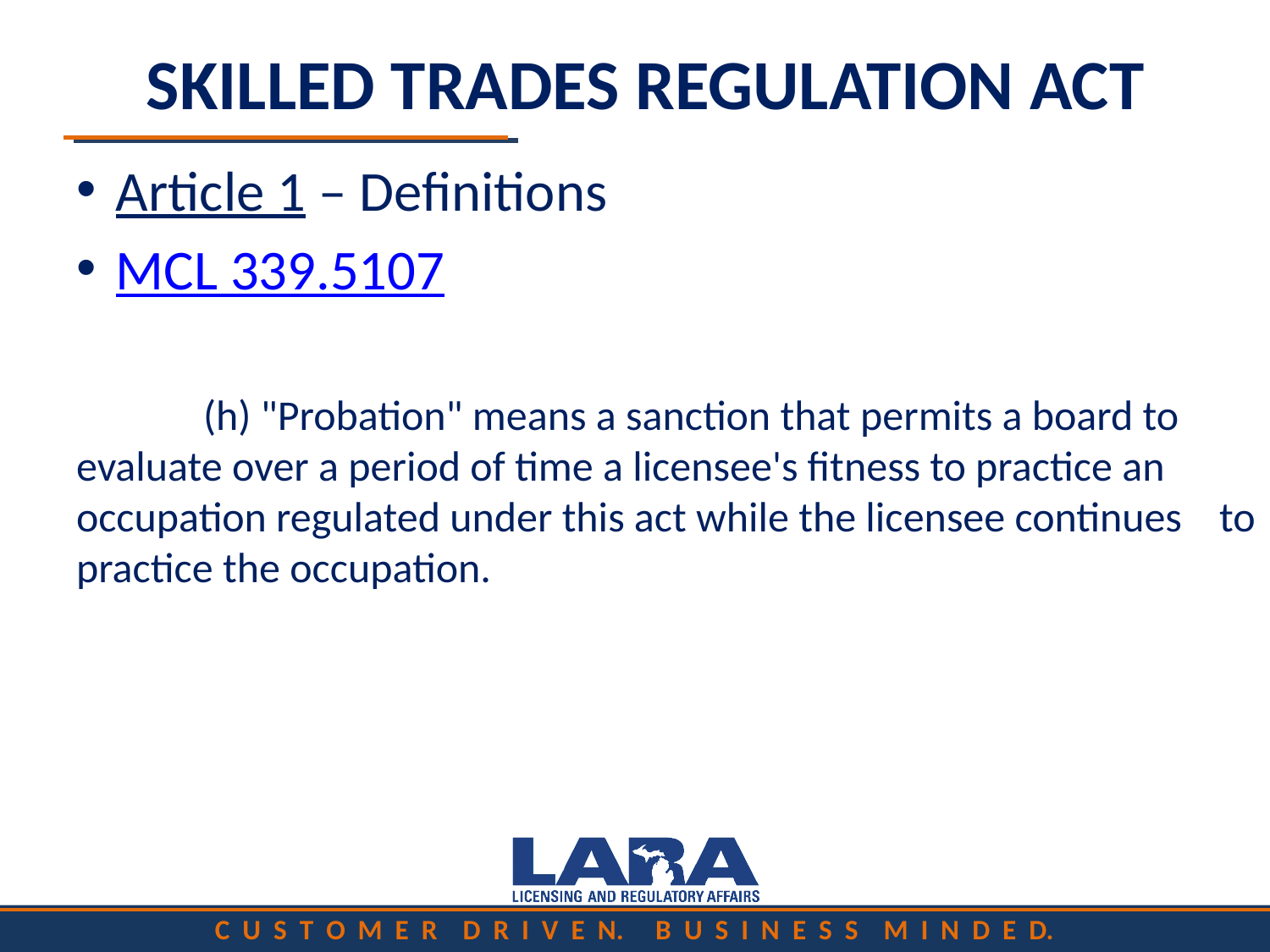

# SKILLED TRADES REGULATION ACT
Article 1 – Definitions
MCL 339.5107

	(h) "Probation" means a sanction that permits a board to   	evaluate over a period of time a licensee's fitness to practice an 	occupation regulated under this act while the licensee continues 	to practice the occupation.